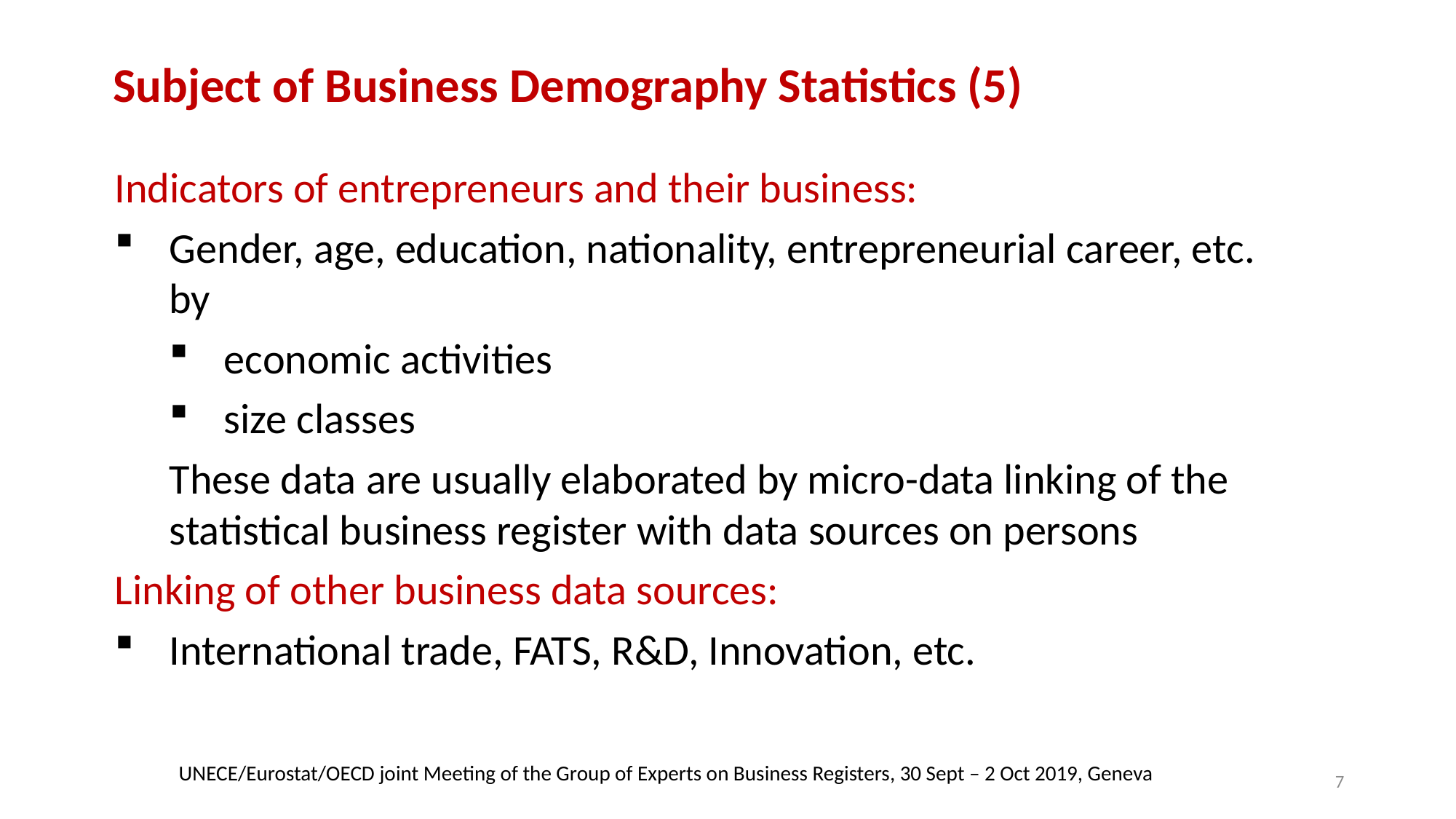

# Subject of Business Demography Statistics (5)
Indicators of entrepreneurs and their business:
Gender, age, education, nationality, entrepreneurial career, etc. by
economic activities
size classes
These data are usually elaborated by micro-data linking of the statistical business register with data sources on persons
Linking of other business data sources:
International trade, FATS, R&D, Innovation, etc.
UNECE/Eurostat/OECD joint Meeting of the Group of Experts on Business Registers, 30 Sept – 2 Oct 2019, Geneva
7